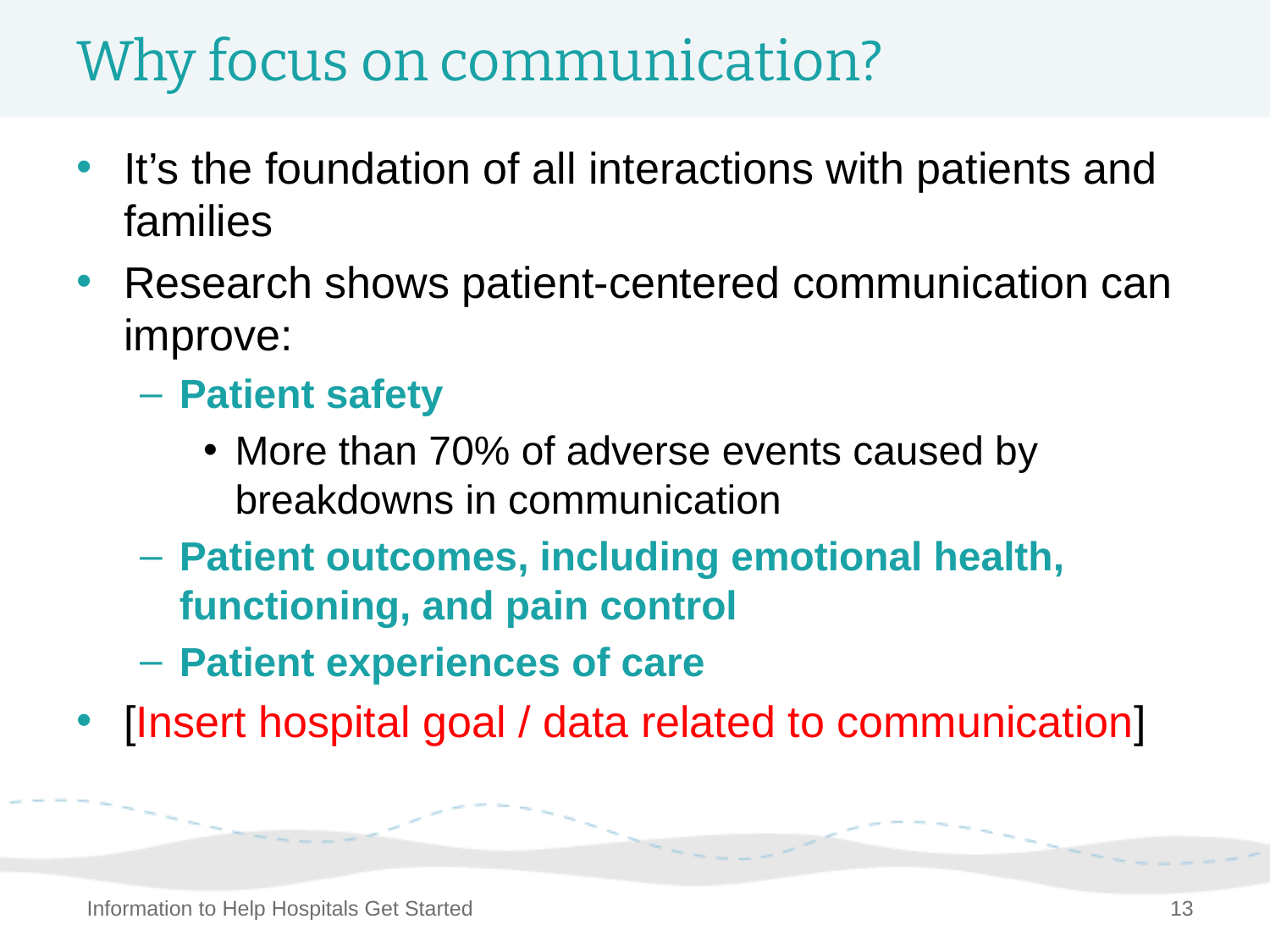

# Why focus on communication?
It’s the foundation of all interactions with patients and families
Research shows patient-centered communication can improve:
Patient safety
More than 70% of adverse events caused by breakdowns in communication
Patient outcomes, including emotional health, functioning, and pain control
Patient experiences of care
[Insert hospital goal / data related to communication]
Information to Help Hospitals Get Started
13